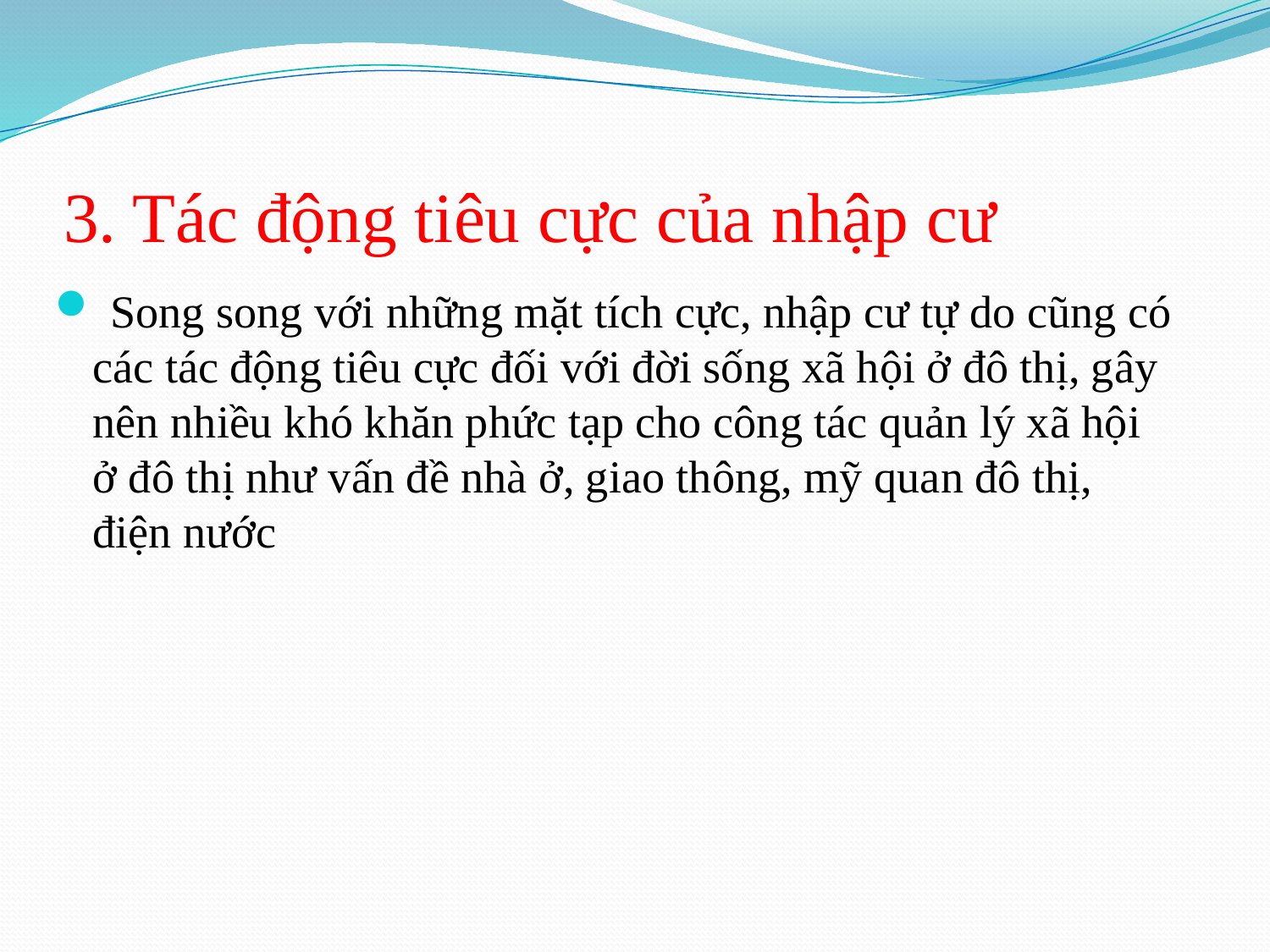

# 3. Tác động tiêu cực của nhập cư

 Song song với những mặt tích cực, nhập cư tự do cũng có các tác động tiêu cực đối với đời sống xã hội ở đô thị, gây nên nhiều khó khăn phức tạp cho công tác quản lý xã hội ở đô thị như vấn đề nhà ở, giao thông, mỹ quan đô thị, điện nước